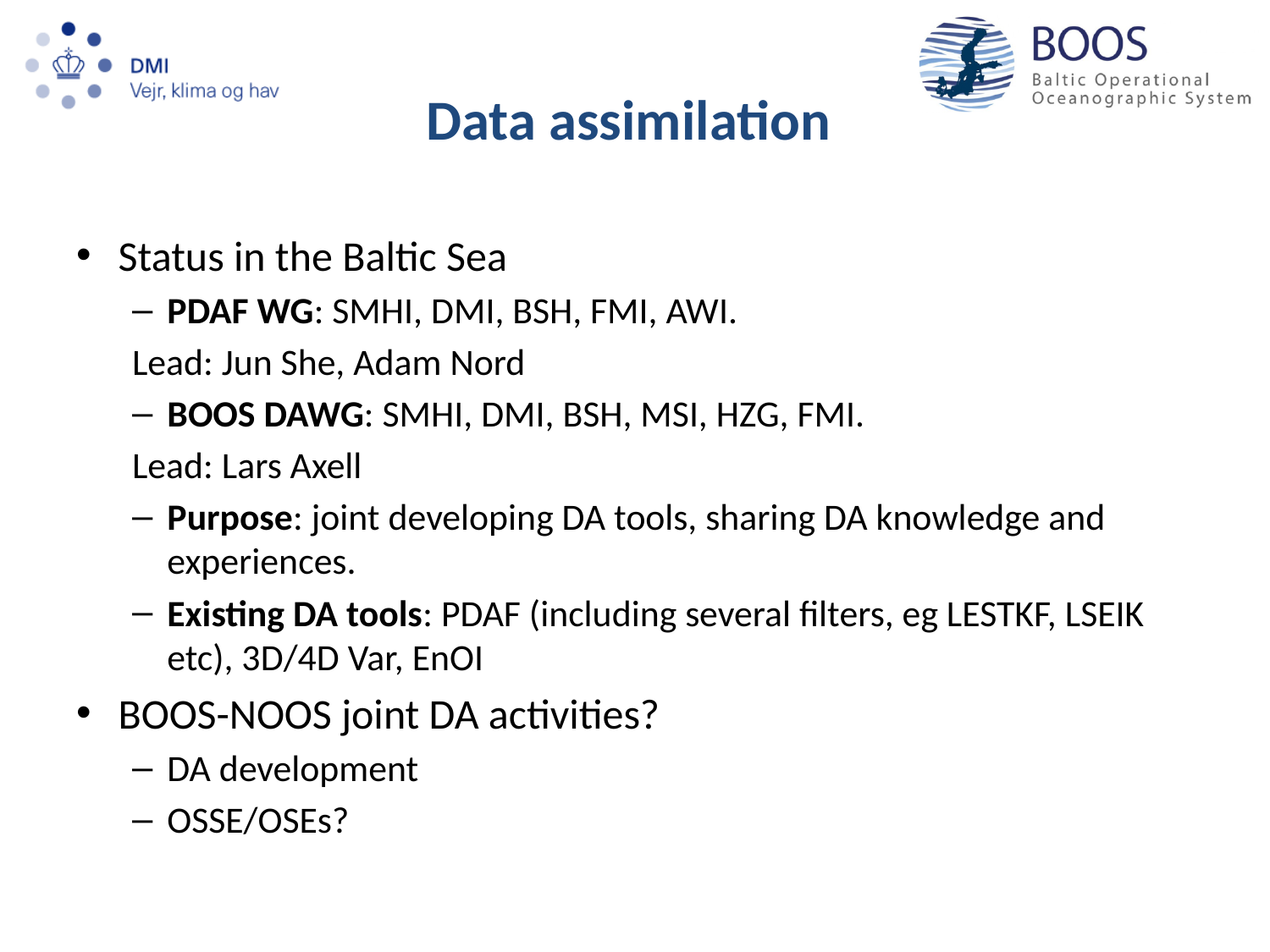

# Data assimilation
Status in the Baltic Sea
PDAF WG: SMHI, DMI, BSH, FMI, AWI.
	Lead: Jun She, Adam Nord
BOOS DAWG: SMHI, DMI, BSH, MSI, HZG, FMI.
	Lead: Lars Axell
Purpose: joint developing DA tools, sharing DA knowledge and experiences.
Existing DA tools: PDAF (including several filters, eg LESTKF, LSEIK etc), 3D/4D Var, EnOI
BOOS-NOOS joint DA activities?
DA development
OSSE/OSEs?